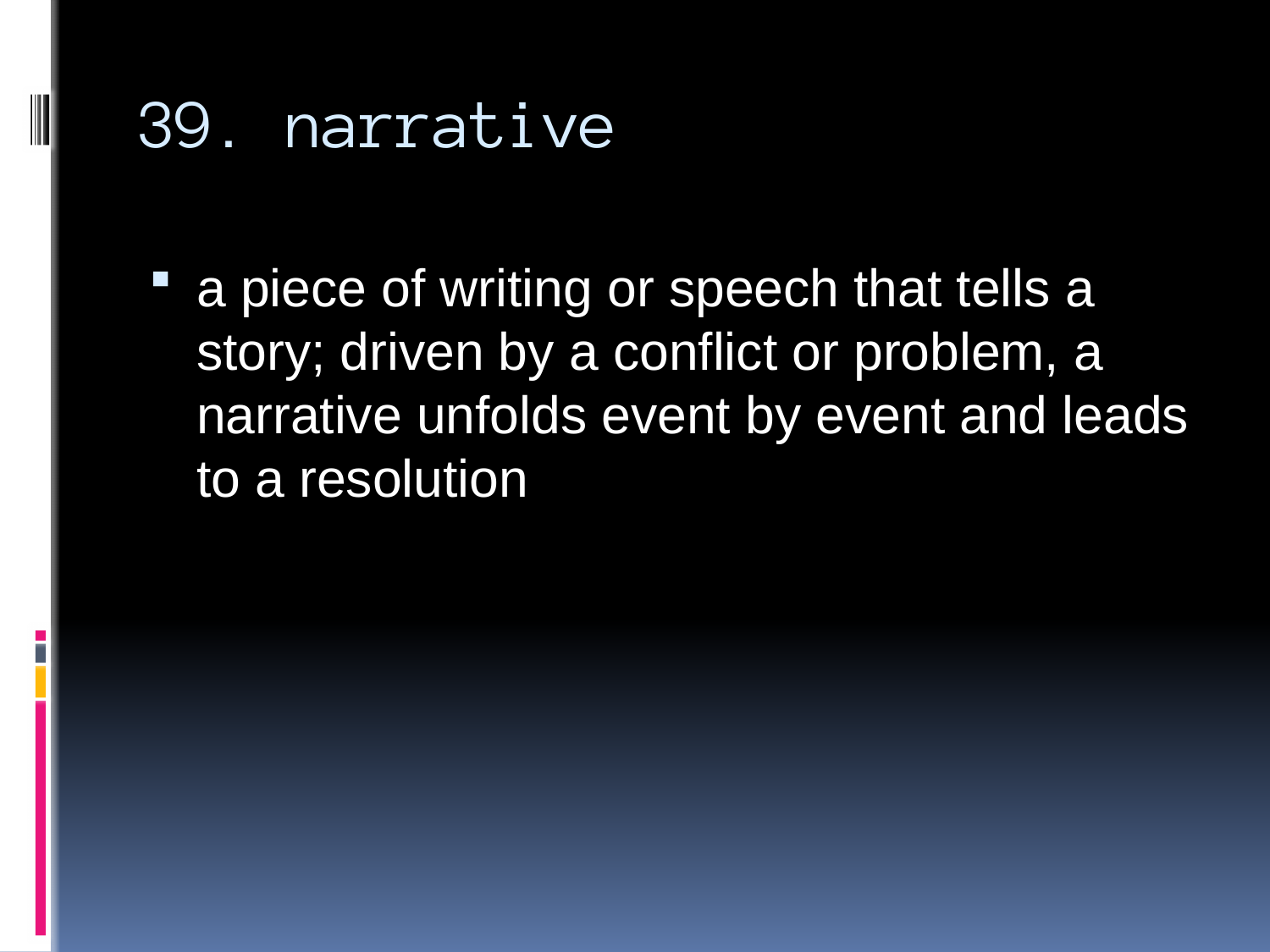

# 39. narrative
a piece of writing or speech that tells a story; driven by a conflict or problem, a narrative unfolds event by event and leads to a resolution